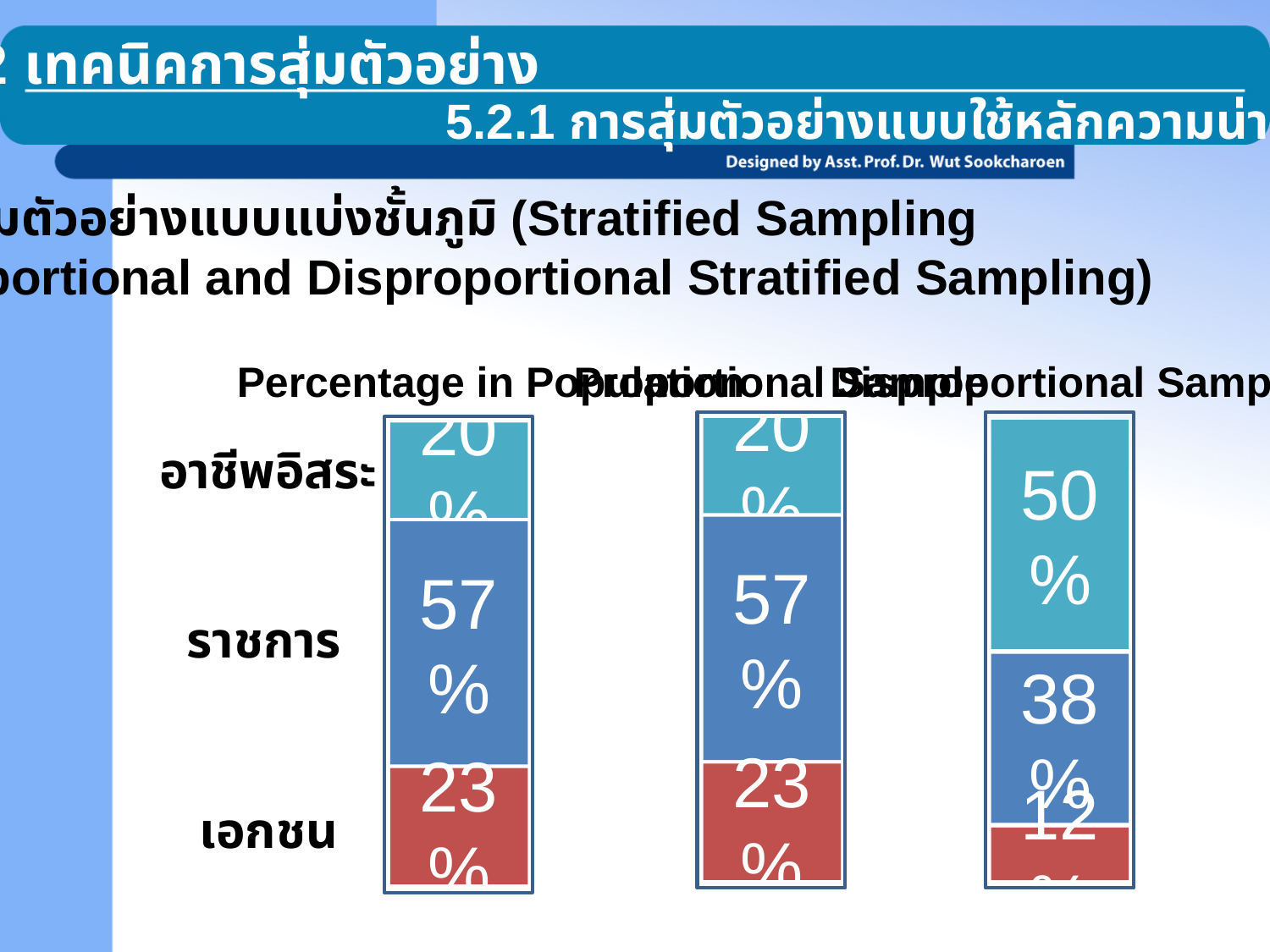

5.2 เทคนิคการสุ่มตัวอย่าง
5.2.1 การสุ่มตัวอย่างแบบใช้หลักความน่าจะเป็น
การสุ่มตัวอย่างแบบแบ่งชั้นภูมิ (Stratified Sampling
:Proportional and Disproportional Stratified Sampling)
Percentage in Population
Proportional Sample
Disproportional Sample

20%
57%
23%

50%
38%
12%

20%
57%
23%
อาชีพอิสระ
ราชการ
เอกชน